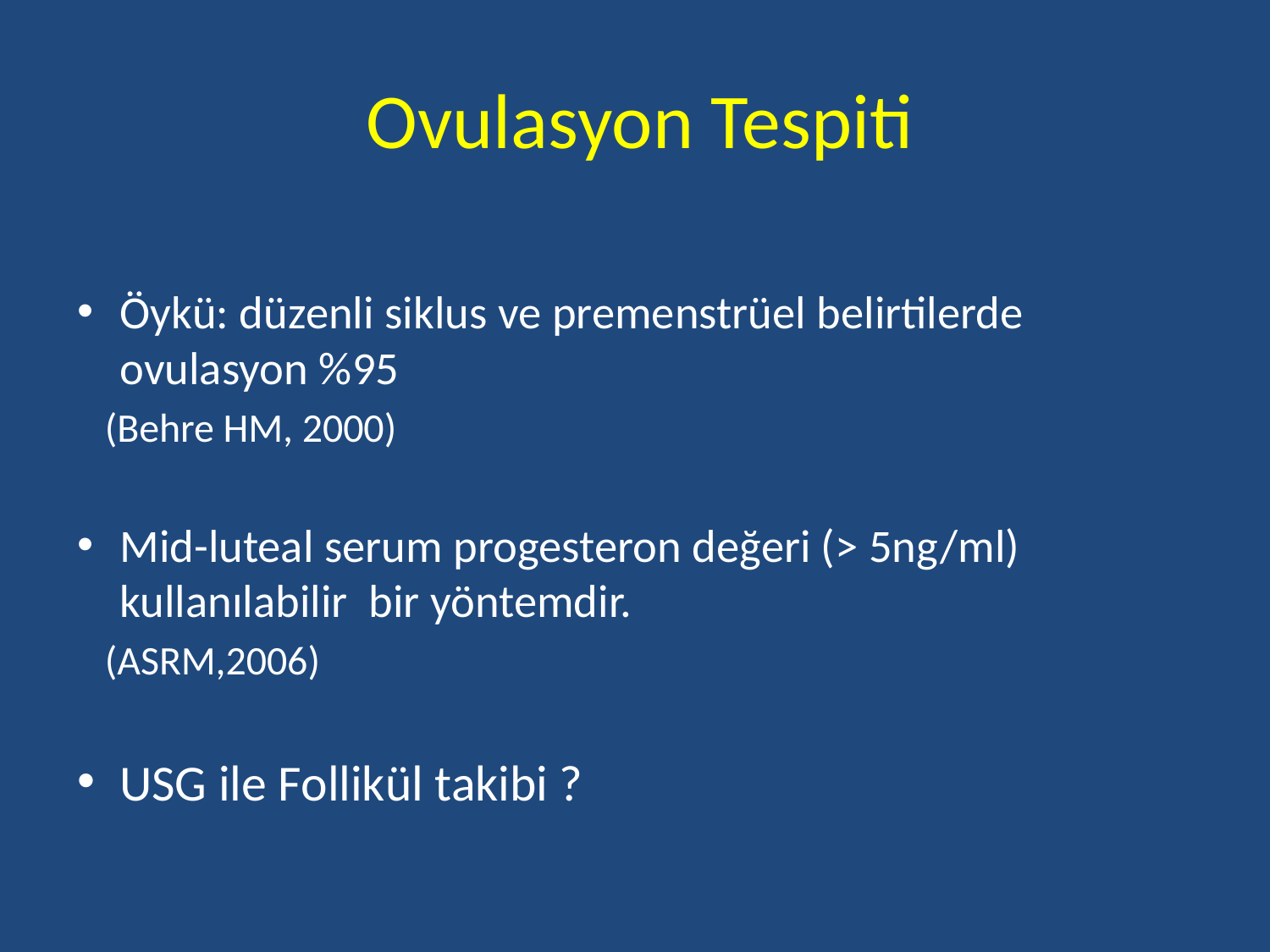

# Ovulasyon Tespiti
Öykü: düzenli siklus ve premenstrüel belirtilerde ovulasyon %95
   (Behre HM, 2000)

Mid-luteal serum progesteron değeri (> 5ng/ml) kullanılabilir  bir yöntemdir.
   (ASRM,2006)

USG ile Follikül takibi ?